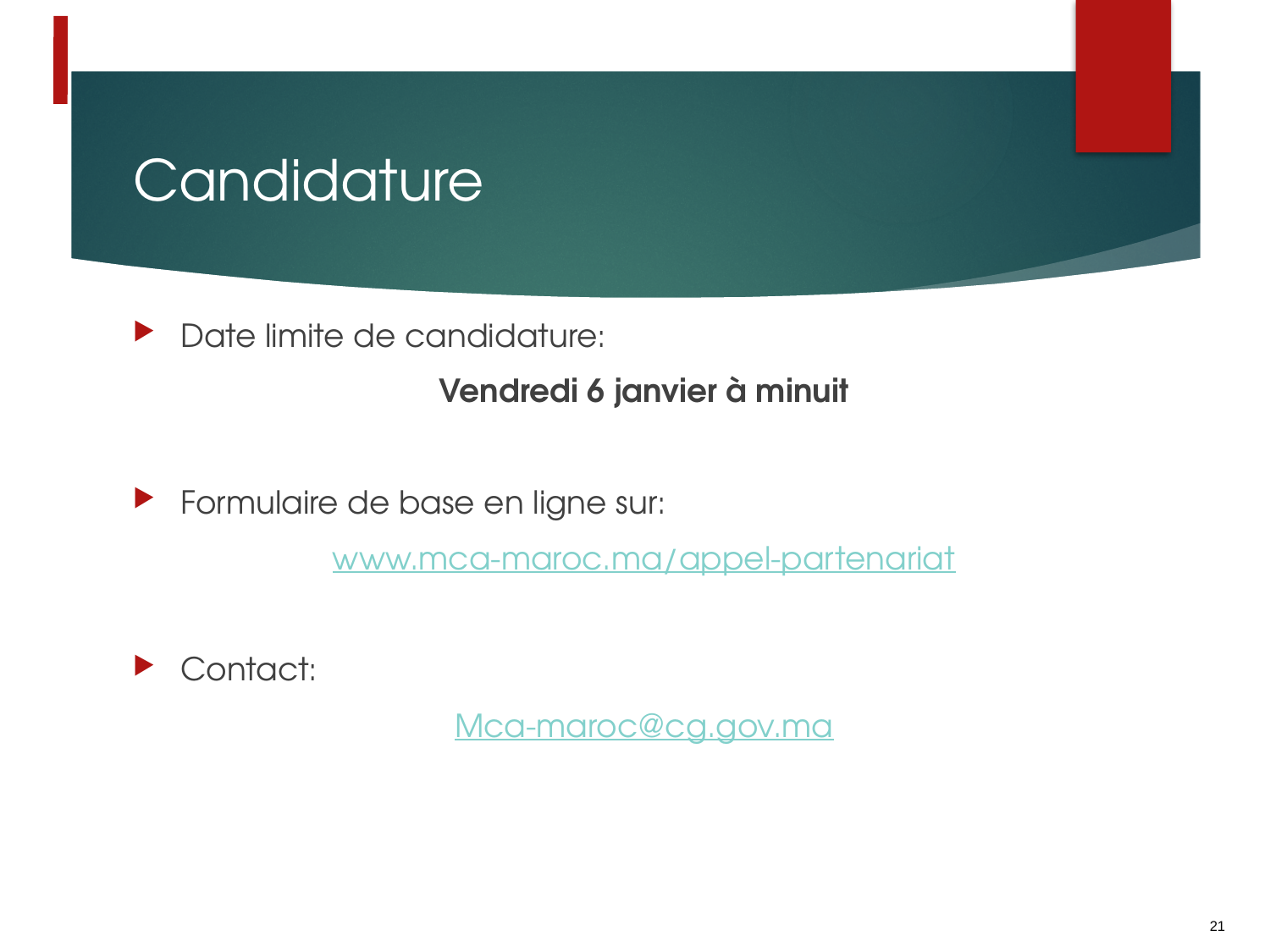

# Candidature
Date limite de candidature:
Vendredi 6 janvier à minuit

Formulaire de base en ligne sur:
www.mca-maroc.ma/appel-partenariat

Contact:
Mca-maroc@cg.gov.ma